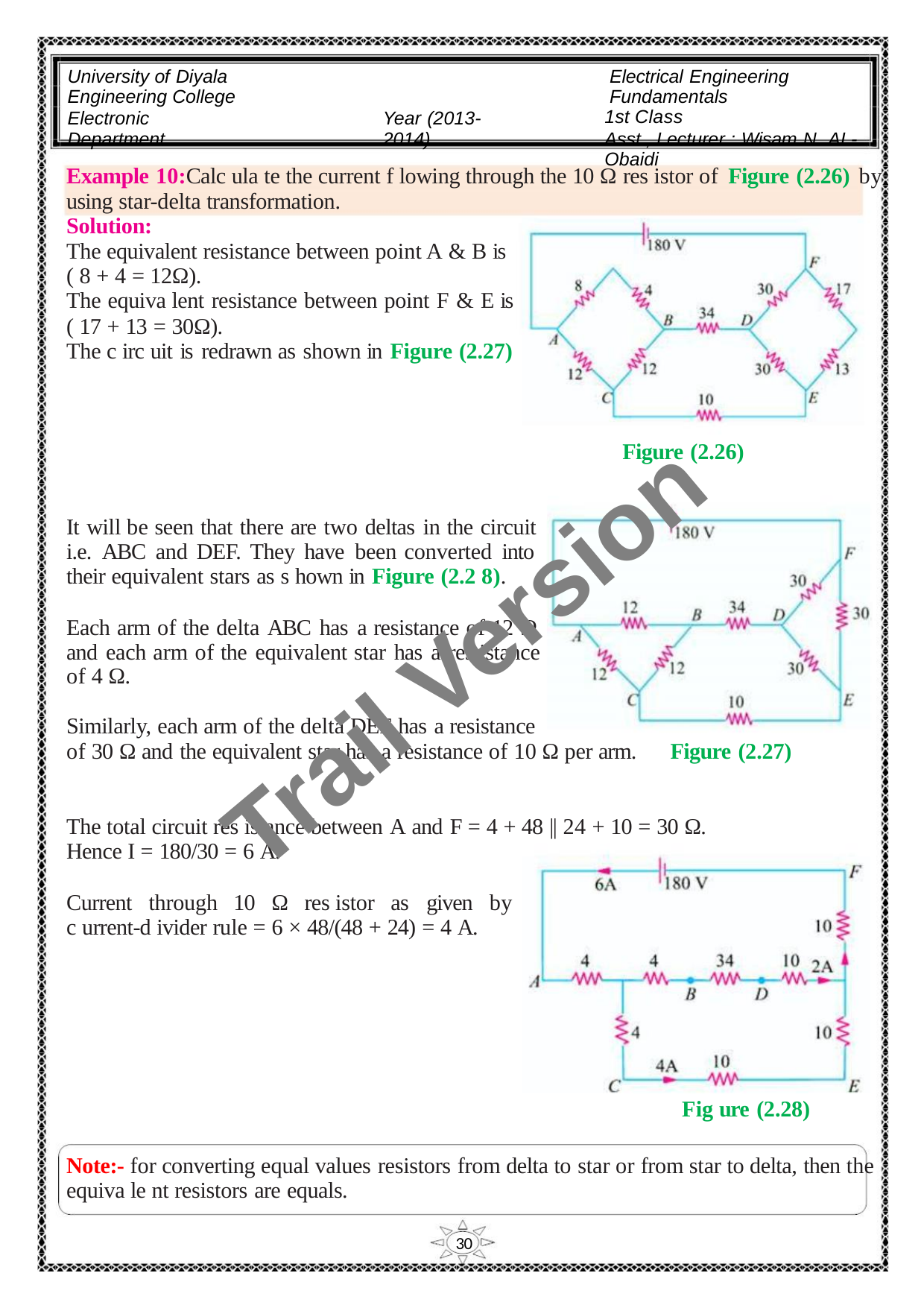

University of Diyala
Engineering College
Electronic Department
Electrical Engineering Fundamentals
1st Class
Asst., Lecturer : Wisam N. AL-Obaidi
Year (2013-2014)
Example 10:Calc ula te the current f lowing through the 10 Ω res istor of Figure (2.26) by
using star-delta transformation.
Solution:
The equivalent resistance between point A & B is
( 8 + 4 = 12Ω).
The equiva lent resistance between point F & E is
( 17 + 13 = 30Ω).
The c irc uit is redrawn as shown in Figure (2.27)
Figure (2.26)
It will be seen that there are two deltas in the circuit
i.e. ABC and DEF. They have been converted into
their equivalent stars as s hown in Figure (2.2 8).
Trail Version
Trail Version
Trail Version
Trail Version
Trail Version
Trail Version
Trail Version
Trail Version
Trail Version
Trail Version
Trail Version
Trail Version
Trail Version
Each arm of the delta ABC has a resistance of 12 Ω
and each arm of the equivalent star has a res istance
of 4 Ω.
Similarly, each arm of the delta DEF has a resistance
of 30 Ω and the equivalent star has a resistance of 10 Ω per arm. Figure (2.27)
The total circuit res istance between A and F = 4 + 48 || 24 + 10 = 30 Ω.
Hence I = 180/30 = 6 A.
Current through 10 Ω res istor as given by
c urrent-d ivider rule = 6 × 48/(48 + 24) = 4 A.
Fig ure (2.28)
Note:- for converting equal values resistors from delta to star or from star to delta, then the
equiva le nt resistors are equals.
30